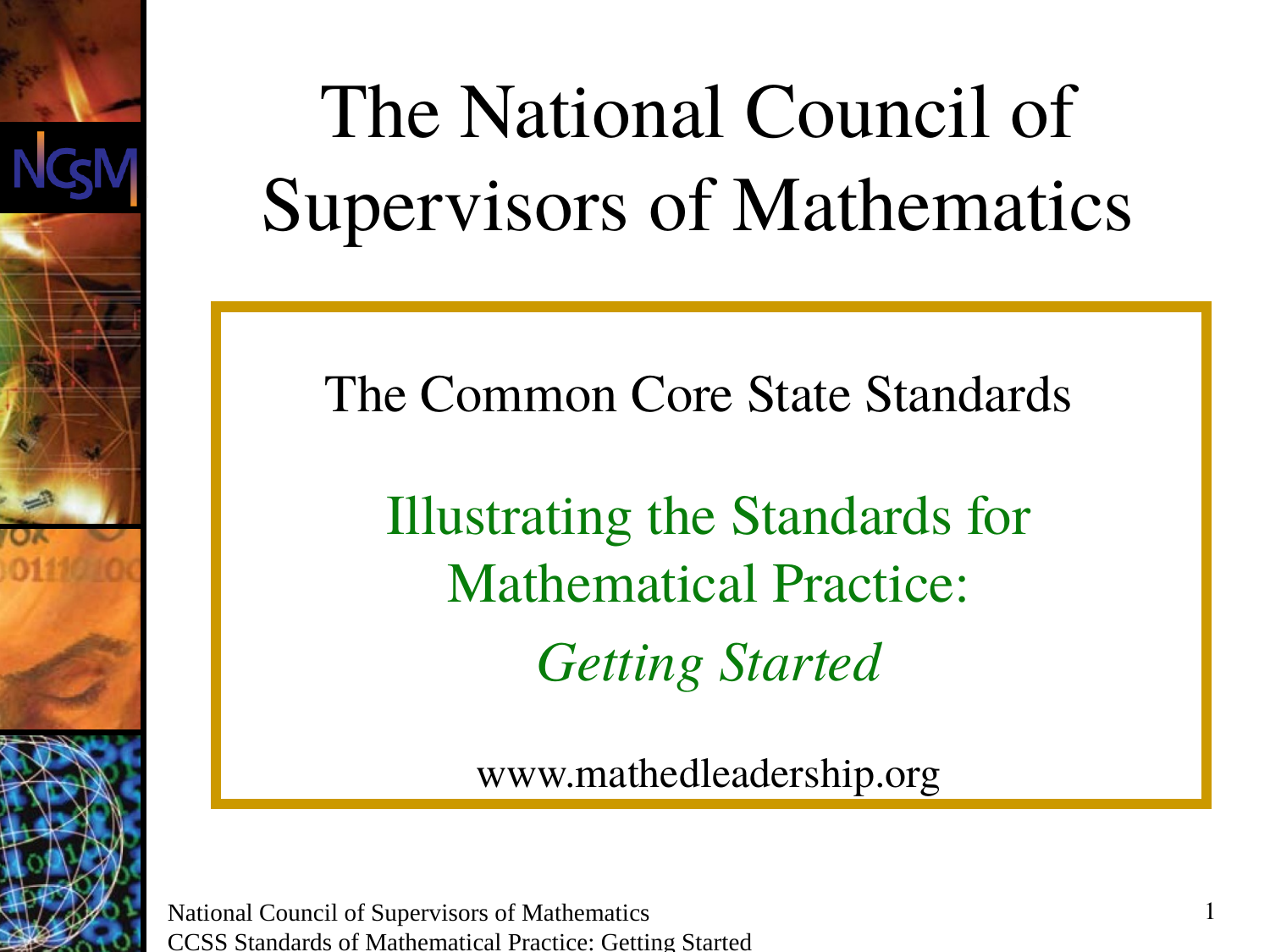

# The National Council of Supervisors of Mathematics

The Common Core State Standards

Illustrating the Standards for Mathematical Practice:
Getting Started

www.mathedleadership.org

1